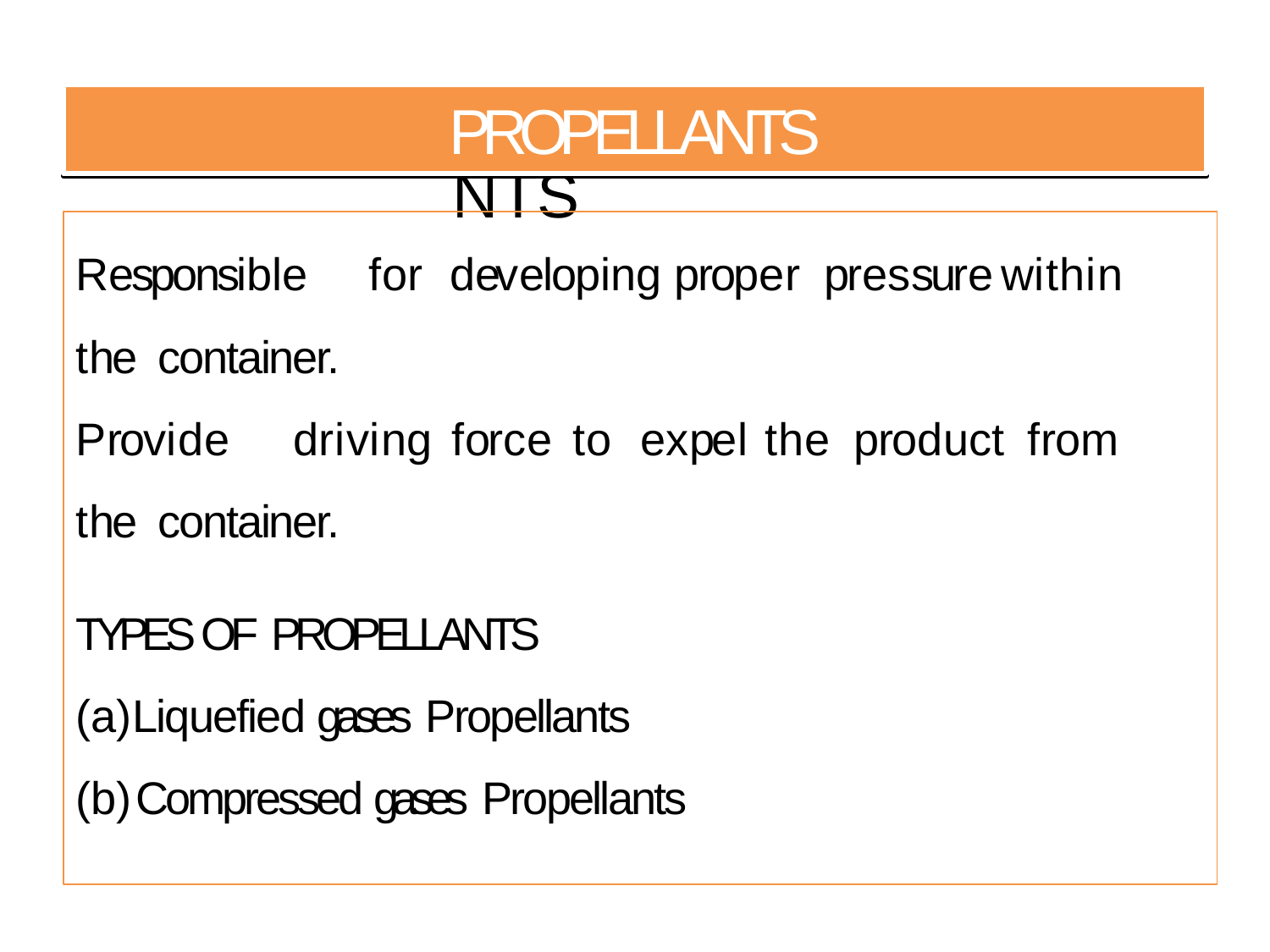

# PROPELLANTS
PROPELLANTS

Responsible	for	developing	proper	pressure	within	the  container.
Provide	driving	force	to	expel	the	product	from	the  container.

TYPES OF PROPELLANTS
Liquefied gases Propellants
Compressed gases Propellants